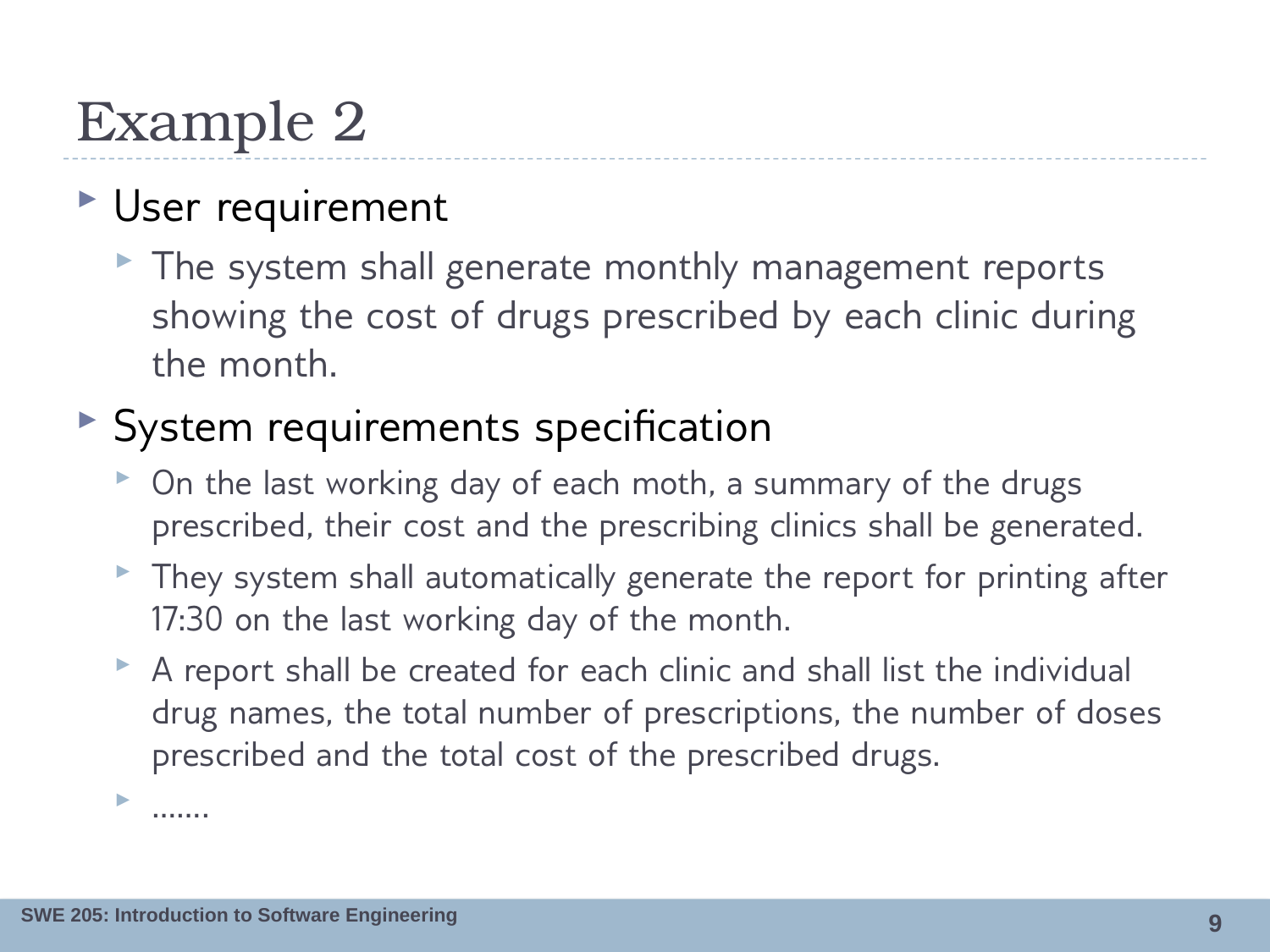

# Example 2
User requirement
The system shall generate monthly management reports showing the cost of drugs prescribed by each clinic during the month.
System requirements specification
On the last working day of each moth, a summary of the drugs prescribed, their cost and the prescribing clinics shall be generated.
They system shall automatically generate the report for printing after 17:30 on the last working day of the month.
A report shall be created for each clinic and shall list the individual drug names, the total number of prescriptions, the number of doses prescribed and the total cost of the prescribed drugs.
…….
9